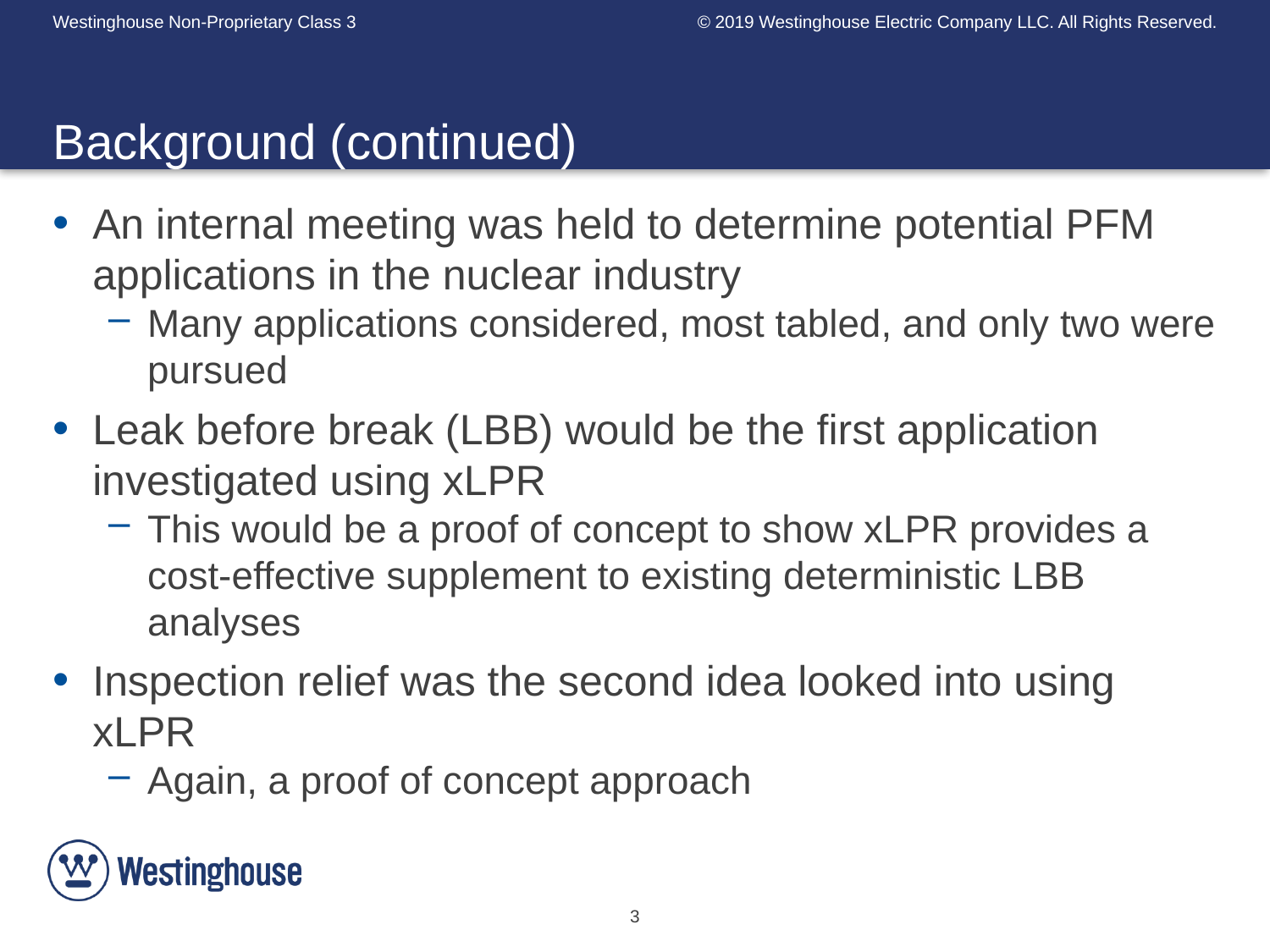

# Background (continued)
An internal meeting was held to determine potential PFM applications in the nuclear industry
Many applications considered, most tabled, and only two were pursued
Leak before break (LBB) would be the first application investigated using xLPR
This would be a proof of concept to show xLPR provides a cost-effective supplement to existing deterministic LBB analyses
Inspection relief was the second idea looked into using xLPR
Again, a proof of concept approach